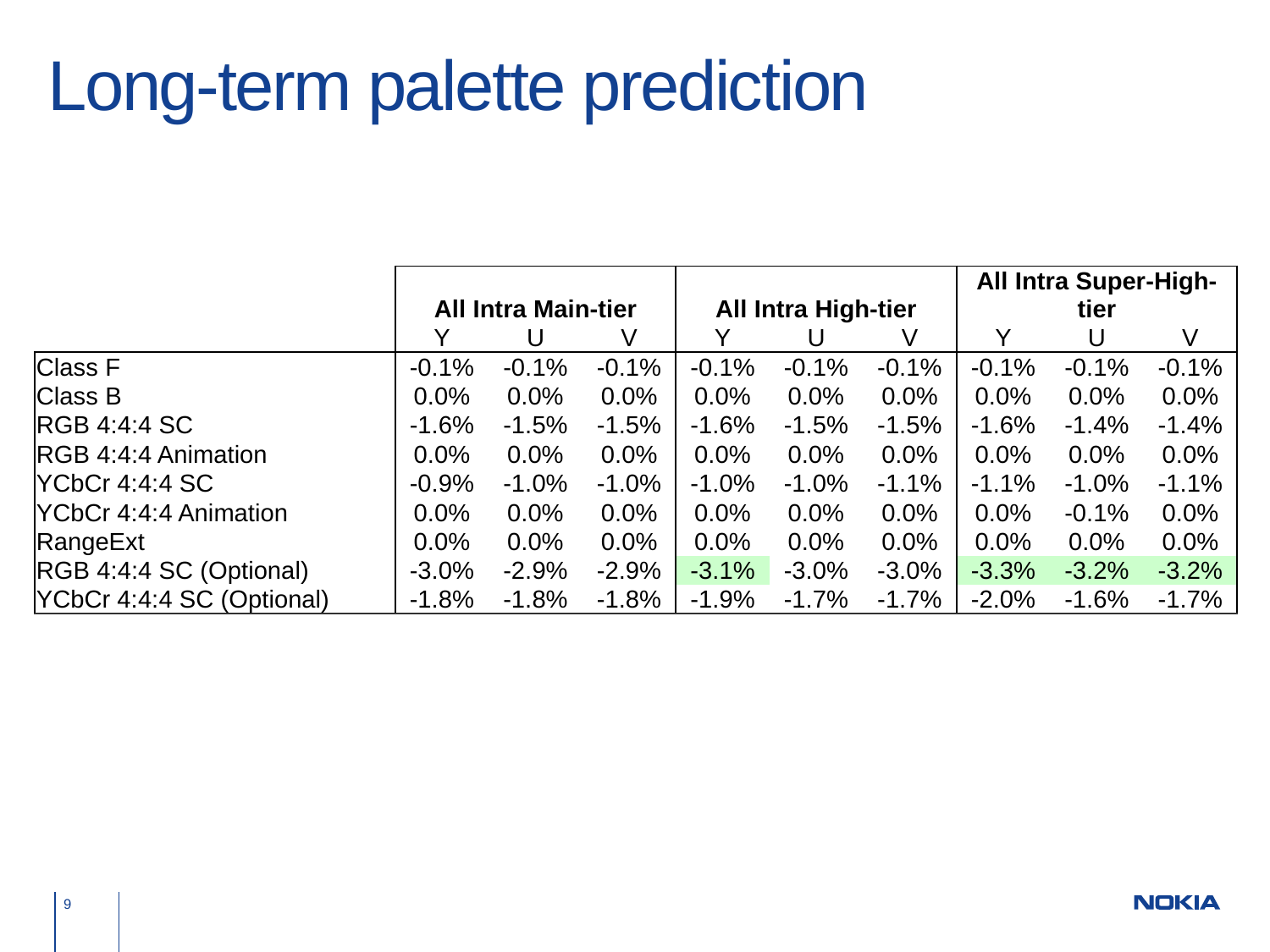

# Long-term palette prediction
|  | All Intra Main-tier |  |  | All Intra High-tier |  |  | All Intra Super-High-tier |  |  |
| --- | --- | --- | --- | --- | --- | --- | --- | --- | --- |
|  | Y | U | V | Y | U | V | Y | U | V |
| Class F | -0.1% | -0.1% | -0.1% | -0.1% | -0.1% | -0.1% | -0.1% | -0.1% | -0.1% |
| Class B | 0.0% | 0.0% | 0.0% | 0.0% | 0.0% | 0.0% | 0.0% | 0.0% | 0.0% |
| RGB 4:4:4 SC | -1.6% | -1.5% | -1.5% | -1.6% | -1.5% | -1.5% | -1.6% | -1.4% | -1.4% |
| RGB 4:4:4 Animation | 0.0% | 0.0% | 0.0% | 0.0% | 0.0% | 0.0% | 0.0% | 0.0% | 0.0% |
| YCbCr 4:4:4 SC | -0.9% | -1.0% | -1.0% | -1.0% | -1.0% | -1.1% | -1.1% | -1.0% | -1.1% |
| YCbCr 4:4:4 Animation | 0.0% | 0.0% | 0.0% | 0.0% | 0.0% | 0.0% | 0.0% | -0.1% | 0.0% |
| RangeExt | 0.0% | 0.0% | 0.0% | 0.0% | 0.0% | 0.0% | 0.0% | 0.0% | 0.0% |
| RGB 4:4:4 SC (Optional) | -3.0% | -2.9% | -2.9% | -3.1% | -3.0% | -3.0% | -3.3% | -3.2% | -3.2% |
| YCbCr 4:4:4 SC (Optional) | -1.8% | -1.8% | -1.8% | -1.9% | -1.7% | -1.7% | -2.0% | -1.6% | -1.7% |
9